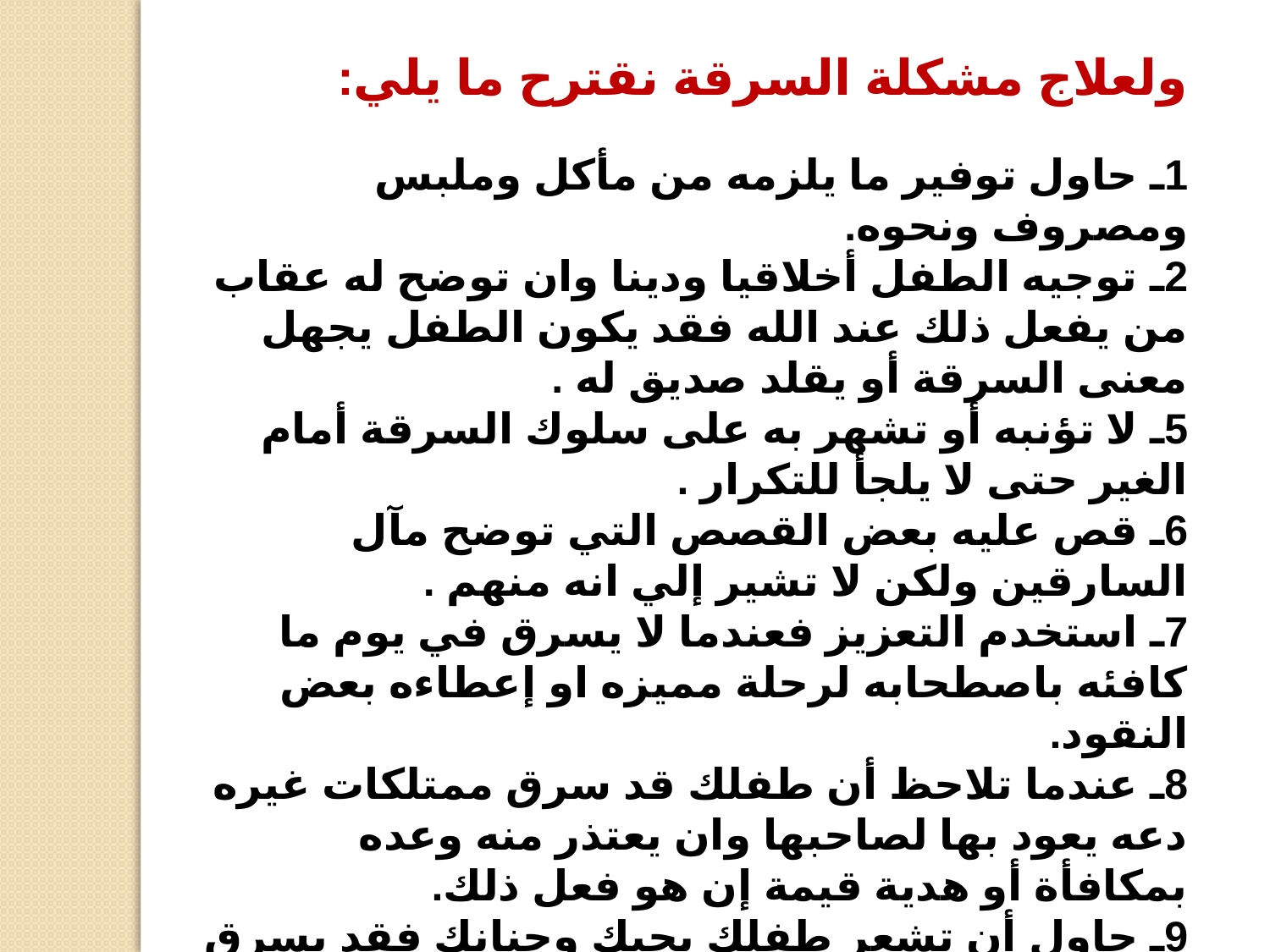

ولعلاج مشكلة السرقة نقترح ما يلي:
1ـ حاول توفير ما يلزمه من مأكل وملبس ومصروف ونحوه.
2ـ توجيه الطفل أخلاقيا ودينا وان توضح له عقاب من يفعل ذلك عند الله فقد يكون الطفل يجهل معنى السرقة أو يقلد صديق له .
5ـ لا تؤنبه أو تشهر به على سلوك السرقة أمام الغير حتى لا يلجأ للتكرار .
6ـ قص عليه بعض القصص التي توضح مآل السارقين ولكن لا تشير إلي انه منهم .
7ـ استخدم التعزيز فعندما لا يسرق في يوم ما كافئه باصطحابه لرحلة مميزه او إعطاءه بعض النقود.
8ـ عندما تلاحظ أن طفلك قد سرق ممتلكات غيره دعه يعود بها لصاحبها وان يعتذر منه وعده بمكافأة أو هدية قيمة إن هو فعل ذلك.
9ـ حاول أن تشعر طفلك بحبك وحنانك فقد يسرق الطفل لشعوره بالنقص فيعوض ذلك بالسرقة حتى يرضي ذاته.
10ـ ابعد طفلك عن أصدقاء السوء الذين يزينون له مثل هذه السلوكيات.